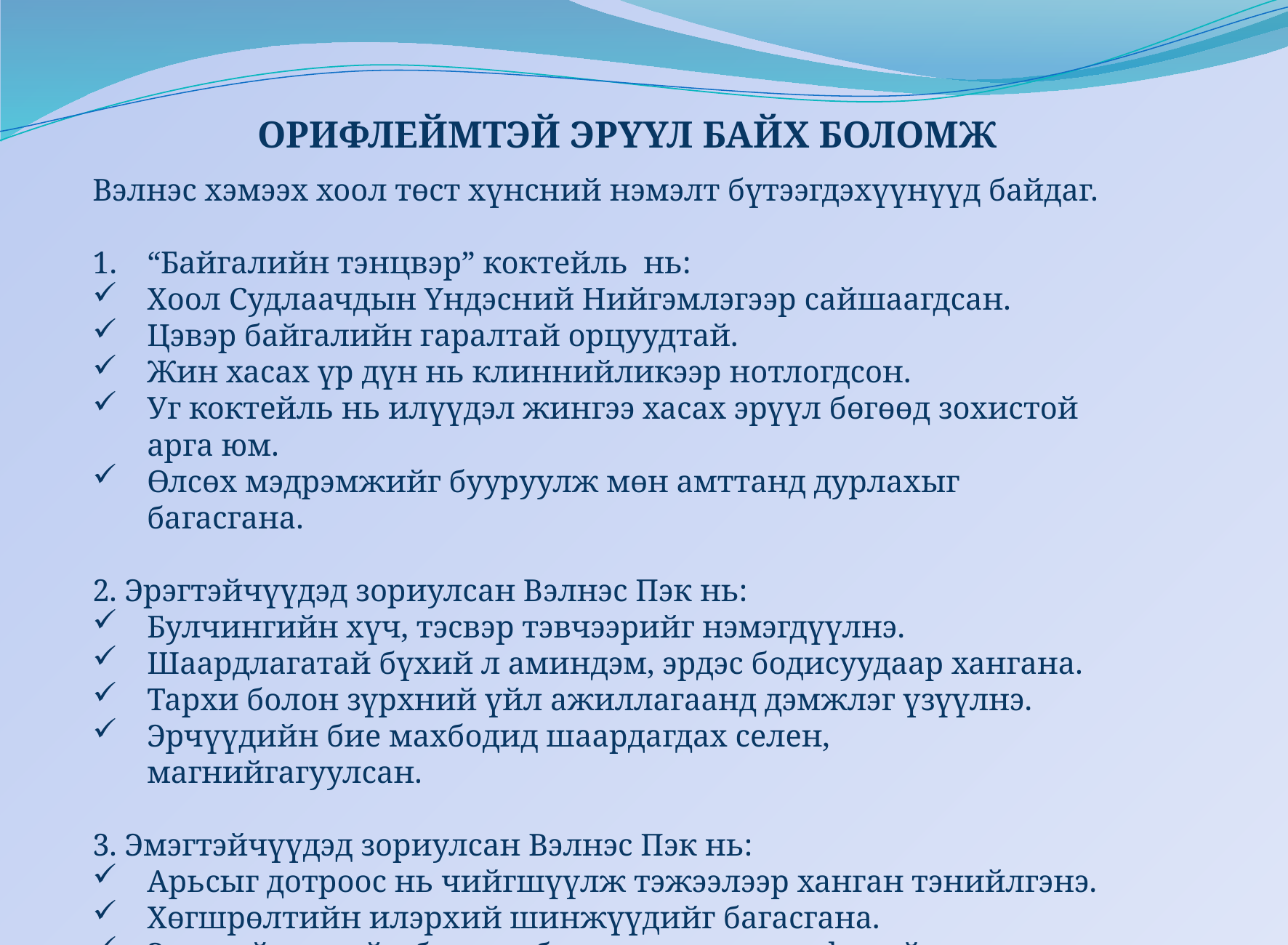

ОРИФЛЕЙМТЭЙ ЭРҮҮЛ БАЙХ БОЛОМЖ
Вэлнэс хэмээх хоол төст хүнсний нэмэлт бүтээгдэхүүнүүд байдаг.

“Байгалийн тэнцвэр” коктейль  нь:
Хоол Судлаачдын Үндэсний Нийгэмлэгээр сайшаагдсан.
Цэвэр байгалийн гаралтай орцуудтай.
Жин хасах үр дүн нь клиннийликээр нотлогдсон.
Уг коктейль нь илүүдэл жингээ хасах эрүүл бөгөөд зохистой арга юм.
Өлсөх мэдрэмжийг бууруулж мөн амттанд дурлахыг багасгана.

2. Эрэгтэйчүүдэд зориулсан Вэлнэс Пэк нь:
Булчингийн хүч, тэсвэр тэвчээрийг нэмэгдүүлнэ.
Шаардлагатай бүхий л аминдэм, эрдэс бодисуудаар хангана.
Тархи болон зүрхний үйл ажиллагаанд дэмжлэг үзүүлнэ.
Эрчүүдийн бие махбодид шаардагдах селен, магнийгагуулсан.

3. Эмэгтэйчүүдэд зориулсан Вэлнэс Пэк нь:
Арьсыг дотроос нь чийгшүүлж тэжээлээр ханган тэнийлгэнэ.
Хөгшрөлтийн илэрхий шинжүүдийг багасгана.
Эмэгтэйчүүдийн бие махбодид шаардагдах фолийн хүчил, кальци,
	магни ба төмөр агуулсан.